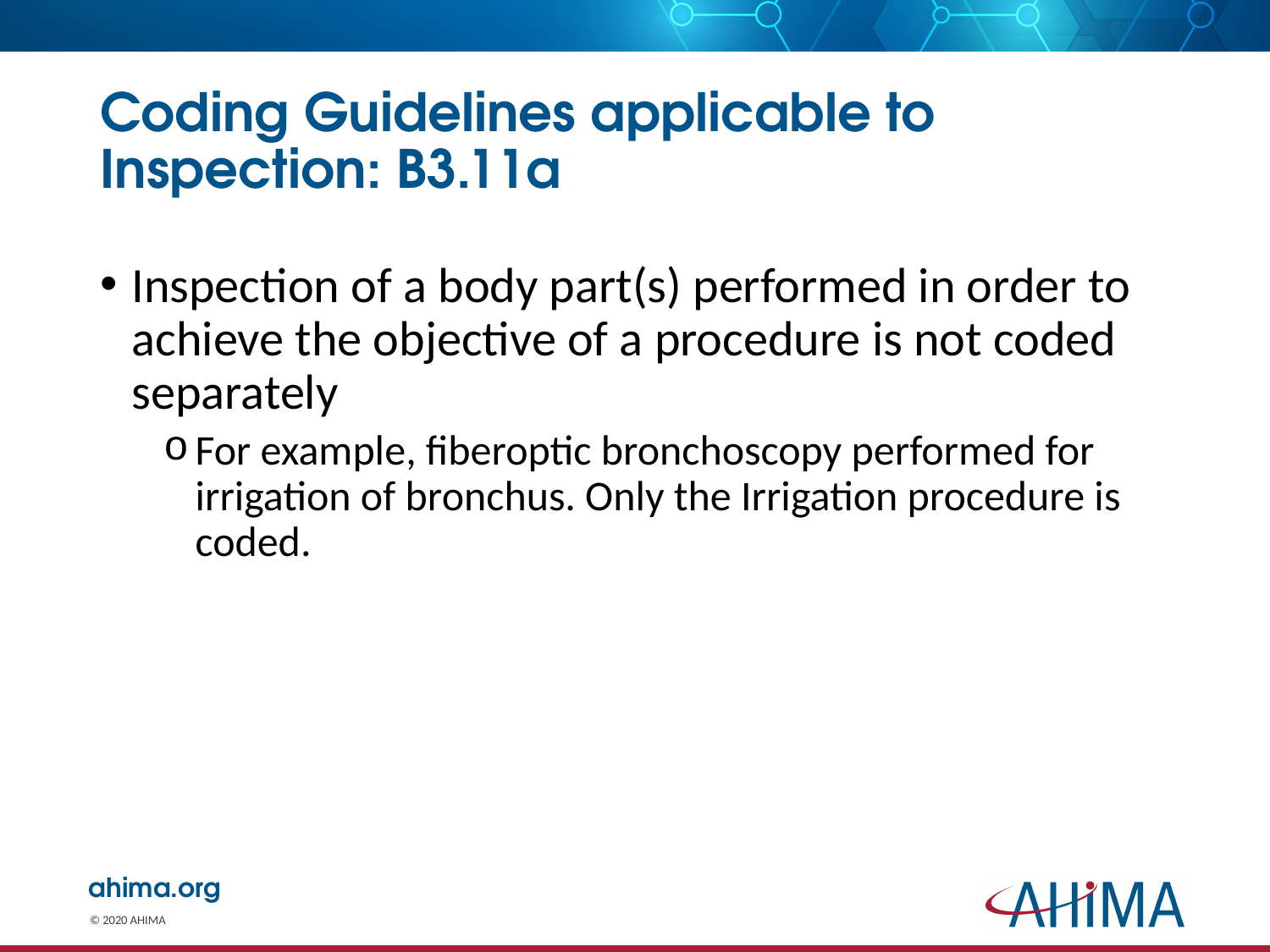

# Coding Guidelines applicable to Inspection: B3.11a
Inspection of a body part(s) performed in order to achieve the objective of a procedure is not coded separately
For example, fiberoptic bronchoscopy performed for irrigation of bronchus. Only the Irrigation procedure is coded.